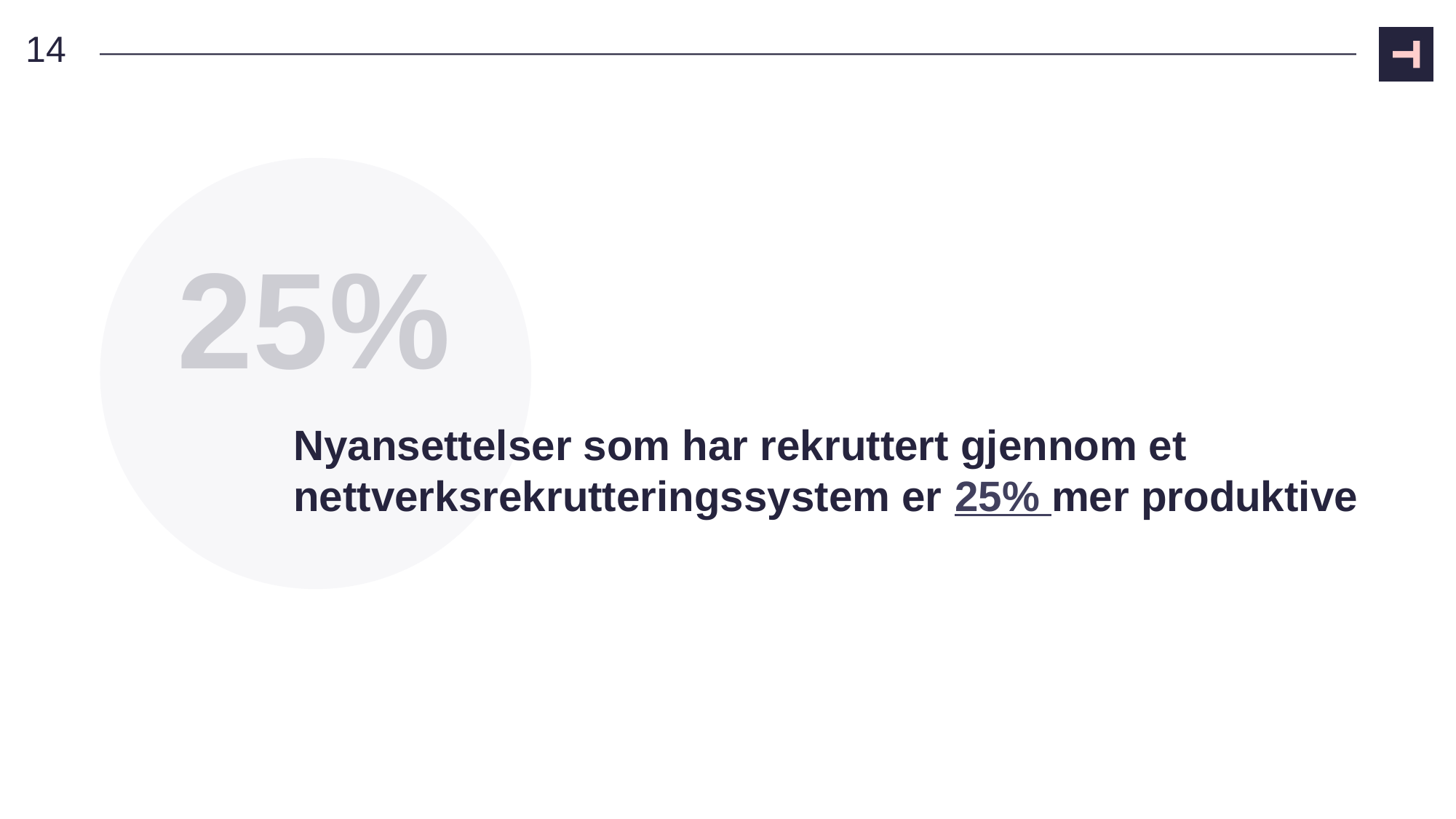

14

25%
# Nyansettelser som har rekruttert gjennom et nettverksrekrutteringssystem er 25% mer produktive